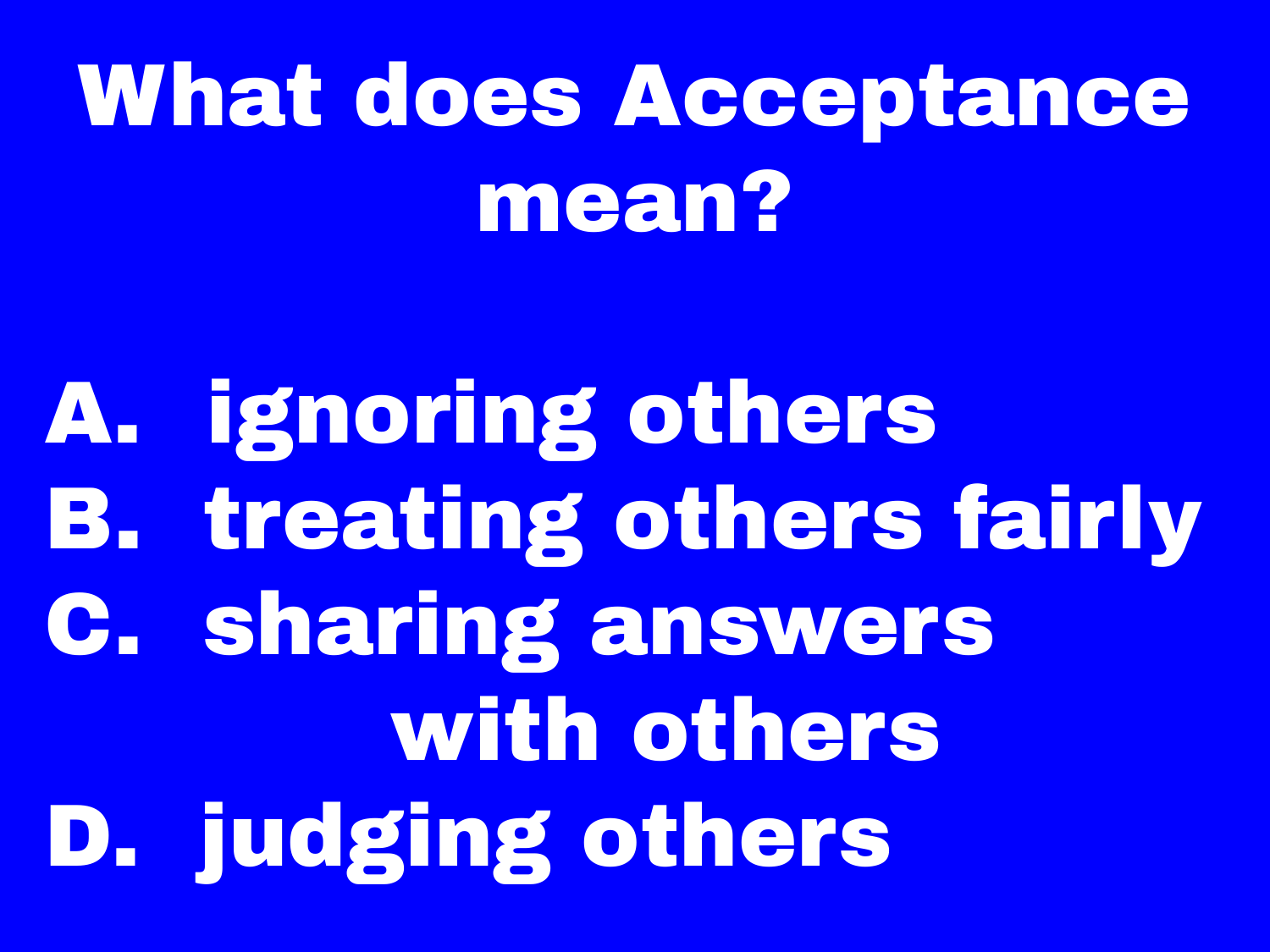

What does Acceptance mean?

  ignoring others
  treating others fairly
  sharing answers  			 with others
  judging others